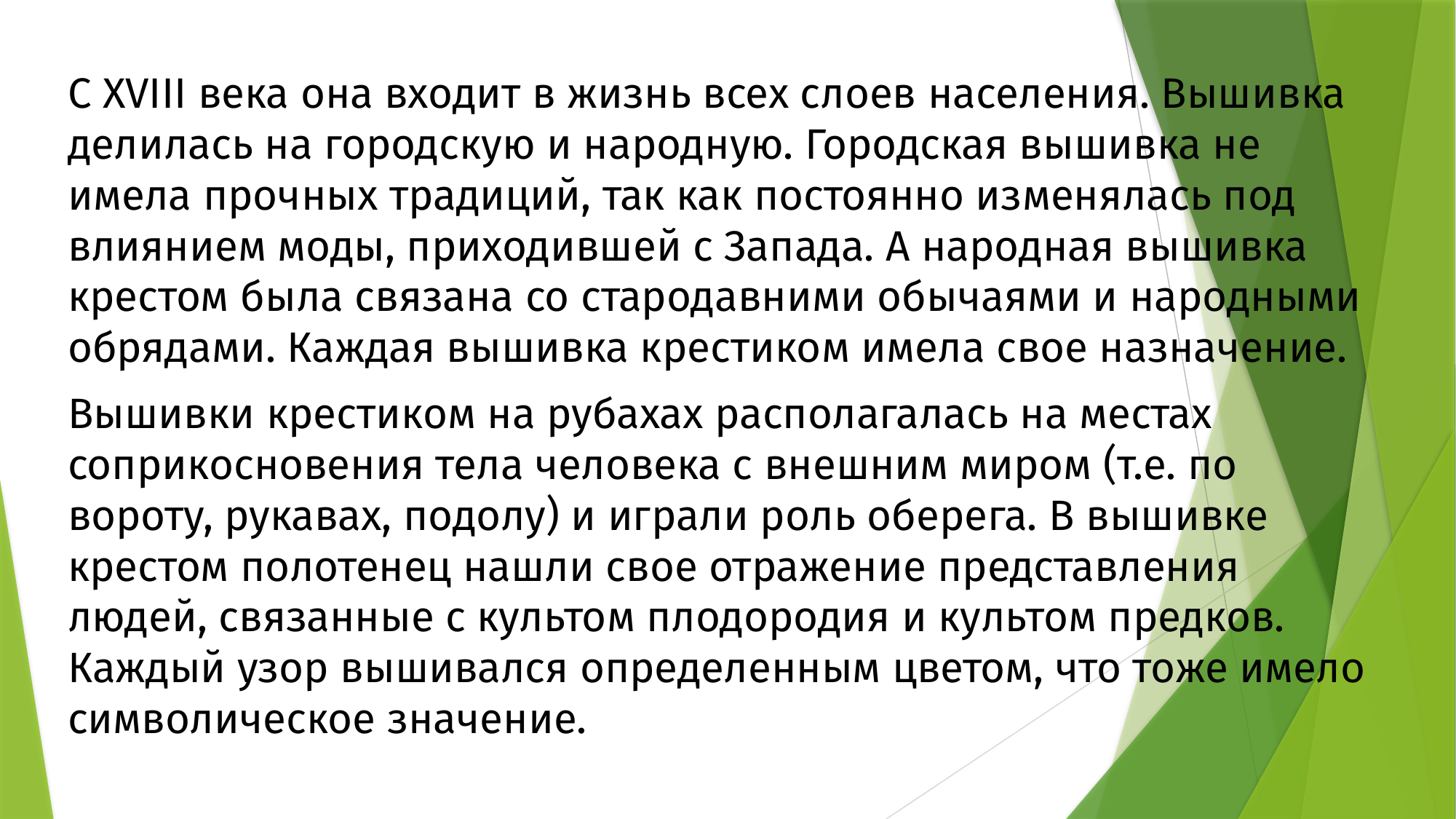

#
С XVIII века она входит в жизнь всех слоев населения. Вышивка делилась на городскую и народную. Городская вышивка не имела прочных традиций, так как постоянно изменялась под влиянием моды, приходившей с Запада. А народная вышивка крестом была связана со стародавними обычаями и народными обрядами. Каждая вышивка крестиком имела свое назначение.
Вышивки крестиком на рубахах располагалась на местах соприкосновения тела человека с внешним миром (т.е. по вороту, рукавах, подолу) и играли роль оберега. В вышивке крестом полотенец нашли свое отражение представления людей, связанные с культом плодородия и культом предков. Каждый узор вышивался определенным цветом, что тоже имело символическое значение.